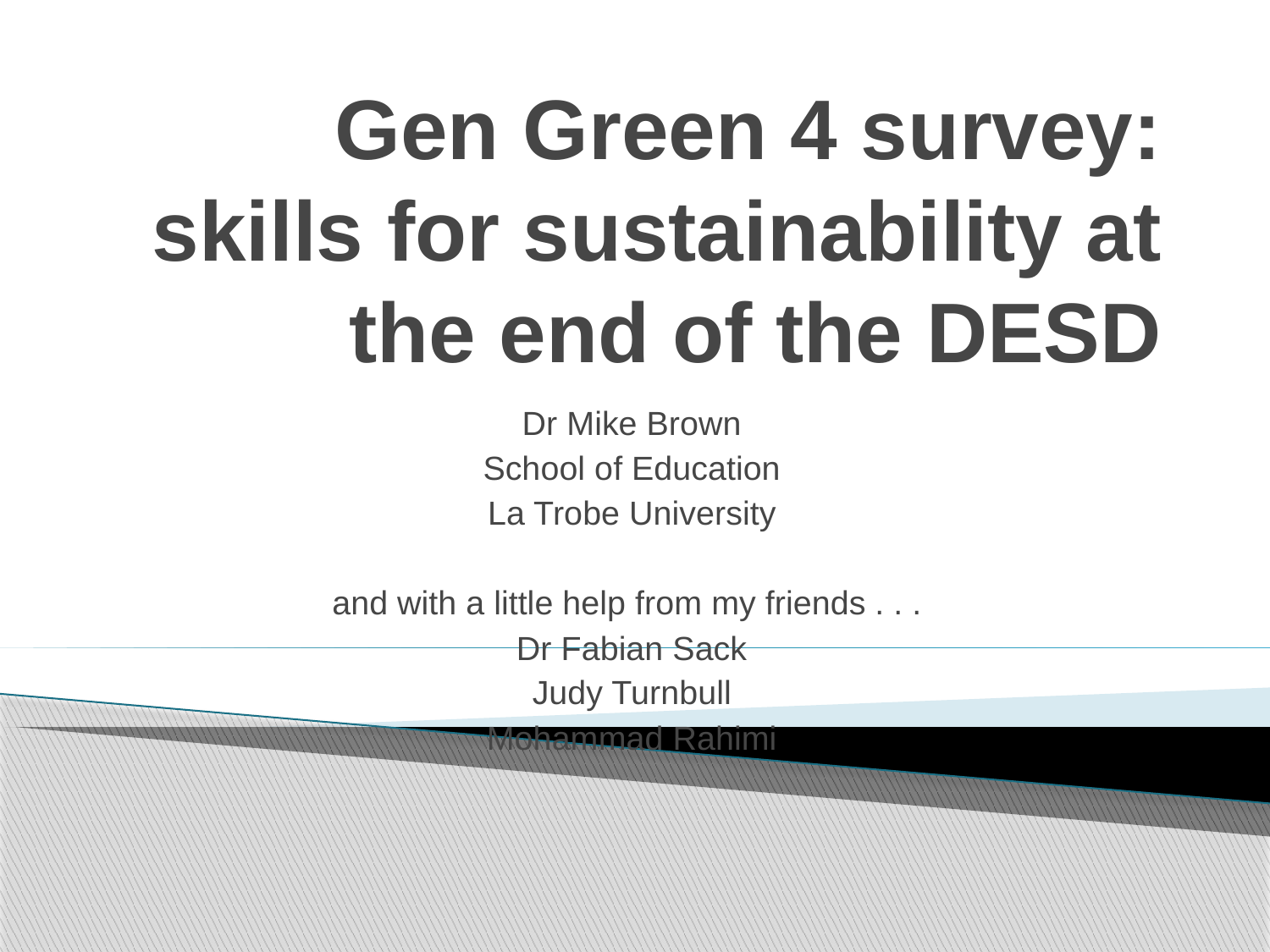

# Gen Green 4 survey: skills for sustainability at the end of the DESD
Dr Mike Brown
School of Education
La Trobe University

and with a little help from my friends . . .
Dr Fabian Sack
Judy Turnbull
Mohammad Rahimi